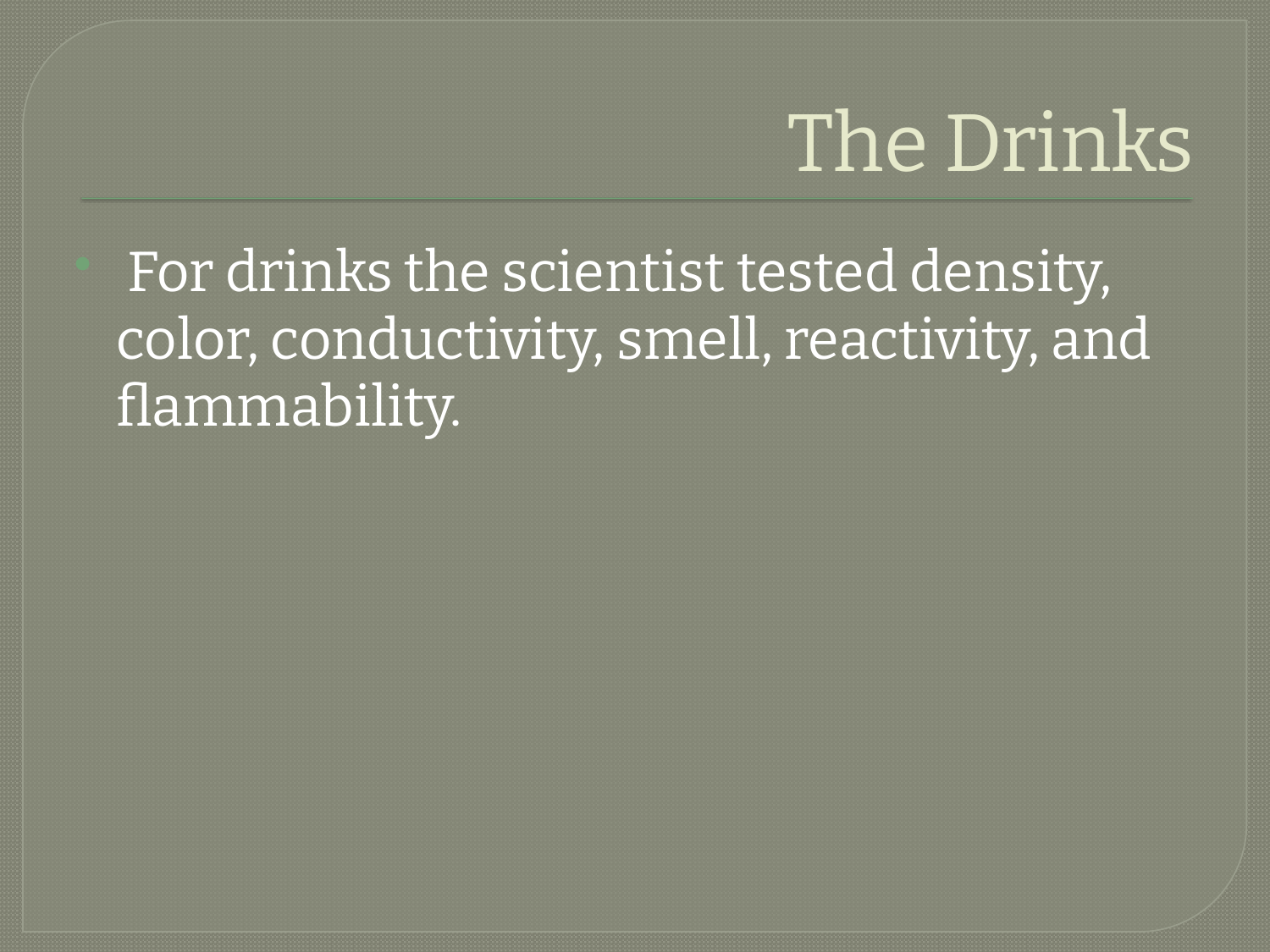

# The Drinks
 For drinks the scientist tested density, color, conductivity, smell, reactivity, and flammability.